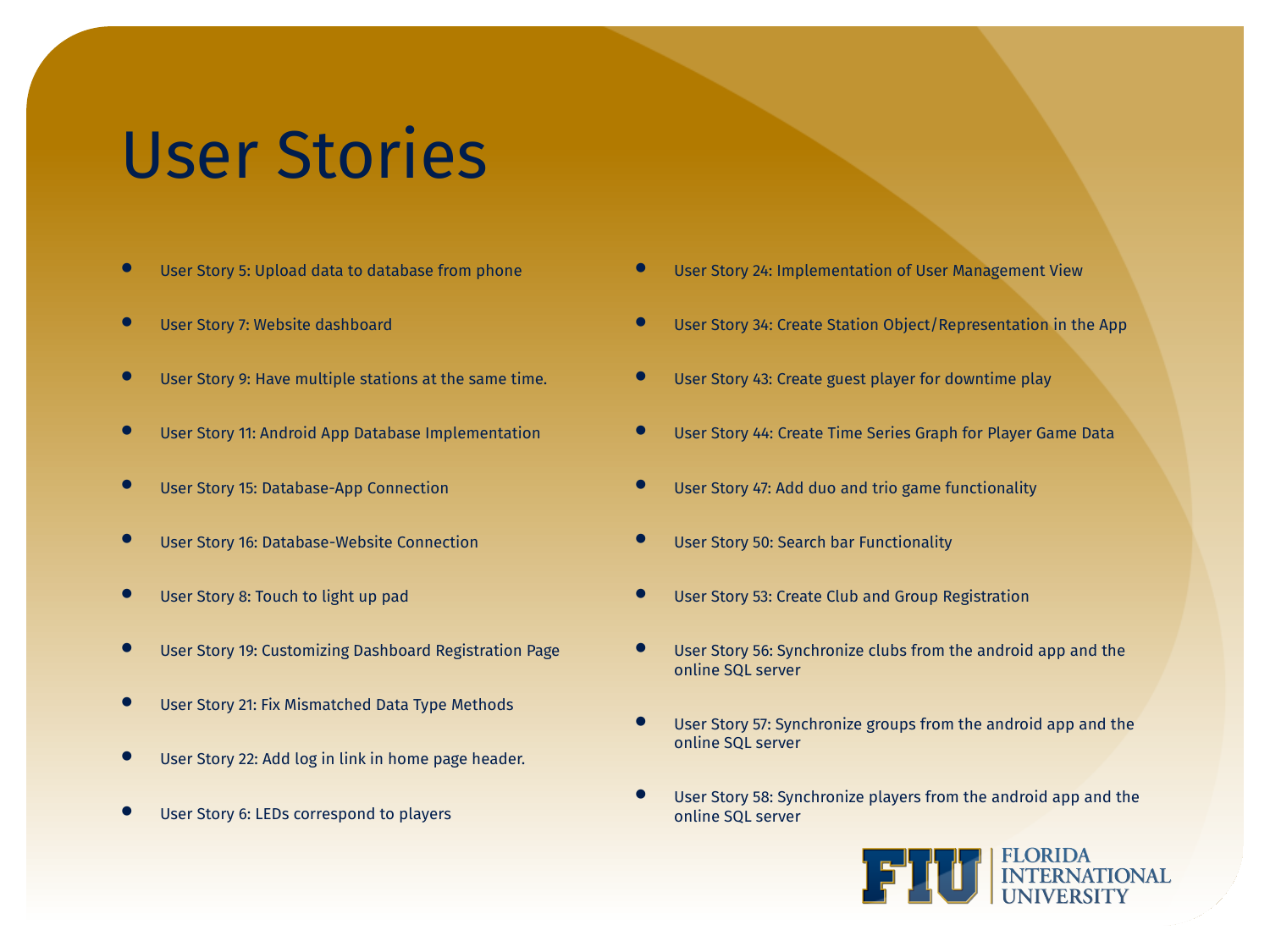

# User Stories
User Story 5: Upload data to database from phone
User Story 7: Website dashboard
User Story 9: Have multiple stations at the same time.
User Story 11: Android App Database Implementation
User Story 15: Database-App Connection
User Story 16: Database-Website Connection
User Story 8: Touch to light up pad
User Story 19: Customizing Dashboard Registration Page
User Story 21: Fix Mismatched Data Type Methods
User Story 22: Add log in link in home page header.
User Story 6: LEDs correspond to players
User Story 24: Implementation of User Management View
User Story 34: Create Station Object/Representation in the App
User Story 43: Create guest player for downtime play
User Story 44: Create Time Series Graph for Player Game Data
User Story 47: Add duo and trio game functionality
User Story 50: Search bar Functionality
User Story 53: Create Club and Group Registration
User Story 56: Synchronize clubs from the android app and the online SQL server
User Story 57: Synchronize groups from the android app and the online SQL server
User Story 58: Synchronize players from the android app and the online SQL server